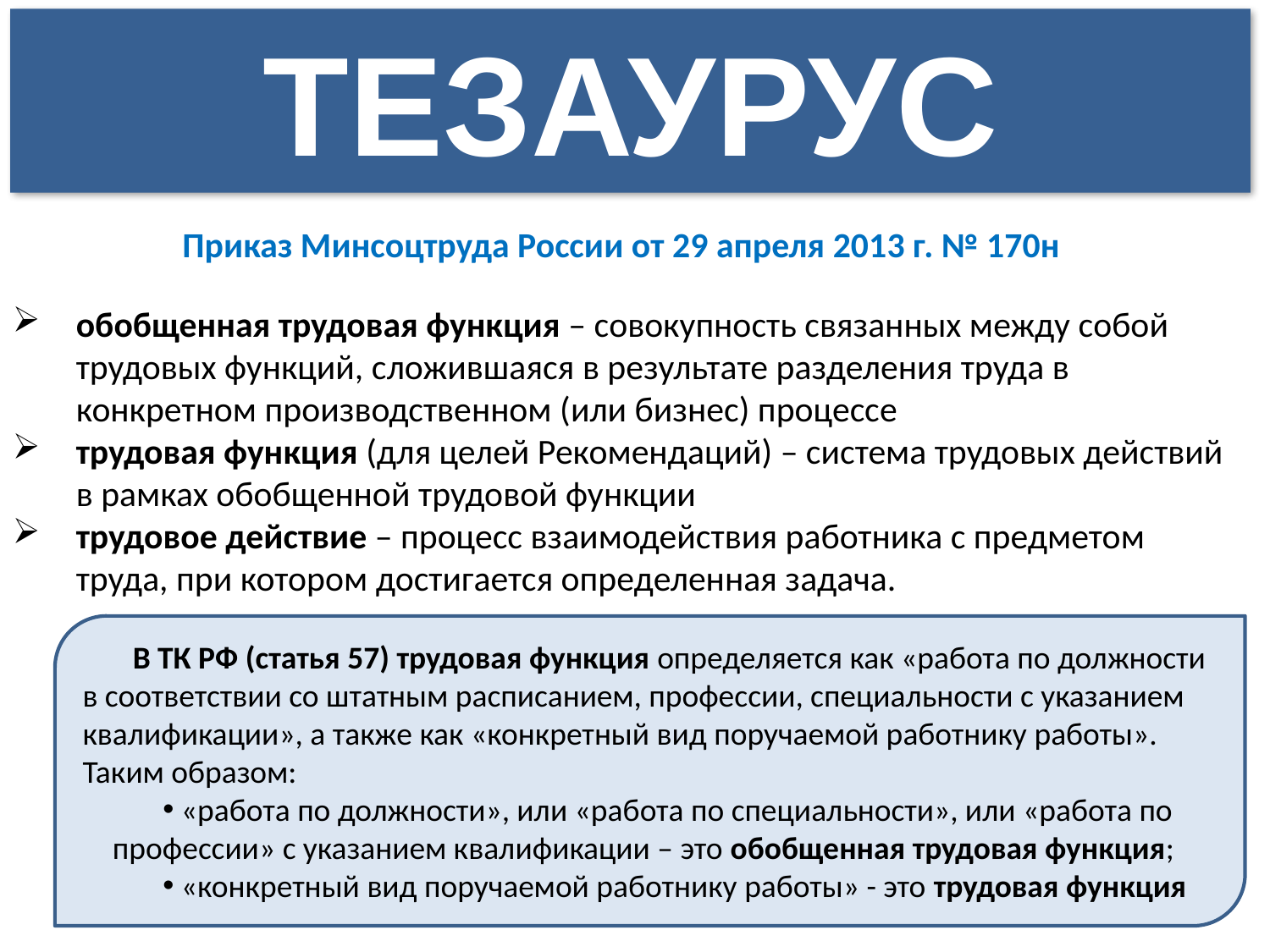

ТЕЗАУРУС
Приказ Минсоцтруда России от 29 апреля 2013 г. № 170н
обобщенная трудовая функция – совокупность связанных между собой трудовых функций, сложившаяся в результате разделения труда в конкретном производственном (или бизнес) процессе
трудовая функция (для целей Рекомендаций) – система трудовых действий в рамках обобщенной трудовой функции
трудовое действие – процесс взаимодействия работника с предметом труда, при котором достигается определенная задача.

В ТК РФ (статья 57) трудовая функция определяется как «работа по должности в соответствии со штатным расписанием, профессии, специальности с указанием квалификации», а также как «конкретный вид поручаемой работнику работы». Таким образом:
 «работа по должности», или «работа по специальности», или «работа по профессии» с указанием квалификации – это обобщенная трудовая функция;
 «конкретный вид поручаемой работнику работы» - это трудовая функция